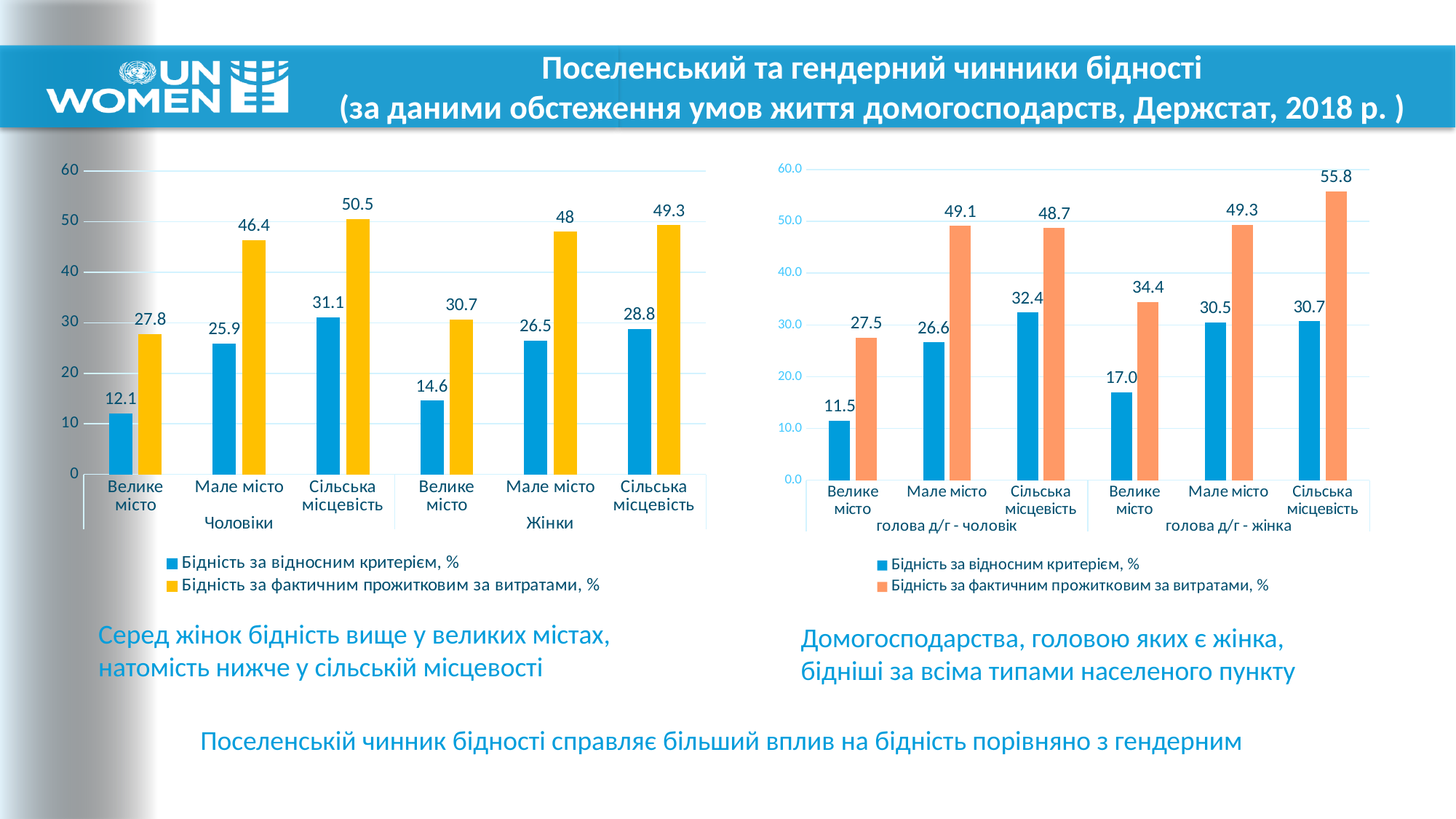

# Поселенський та гендерний чинники бідності (за даними обстеження умов життя домогосподарств, Держстат, 2018 р. )

### Chart

| Category | Бідність за відносним критерієм, % | Бідність за фактичним прожитковим за витратами, % |
|---|---|---|
| Велике місто | 12.1 | 27.8 |
| Мале місто | 25.9 | 46.4 |
| Сільська місцевість | 31.1 | 50.5 |
| Велике місто | 14.6 | 30.7 |
| Мале місто | 26.5 | 48.0 |
| Сільська місцевість | 28.8 | 49.3 |

### Chart

| Category | Бідність за відносним критерієм, % | Бідність за фактичним прожитковим за витратами, % |
|---|---|---|
| Велике місто | 11.5 | 27.5 |
| Мале місто | 26.6 | 49.1 |
| Сільська місцевість | 32.4 | 48.7 |
| Велике місто | 17.0 | 34.4 |
| Мале місто | 30.5 | 49.3 |
| Сільська місцевість | 30.7 | 55.8 |
Серед жінок бідність вище у великих містах, натомість нижче у сільській місцевості
Домогосподарства, головою яких є жінка, бідніші за всіма типами населеного пункту
Поселенській чинник бідності справляє більший вплив на бідність порівняно з гендерним